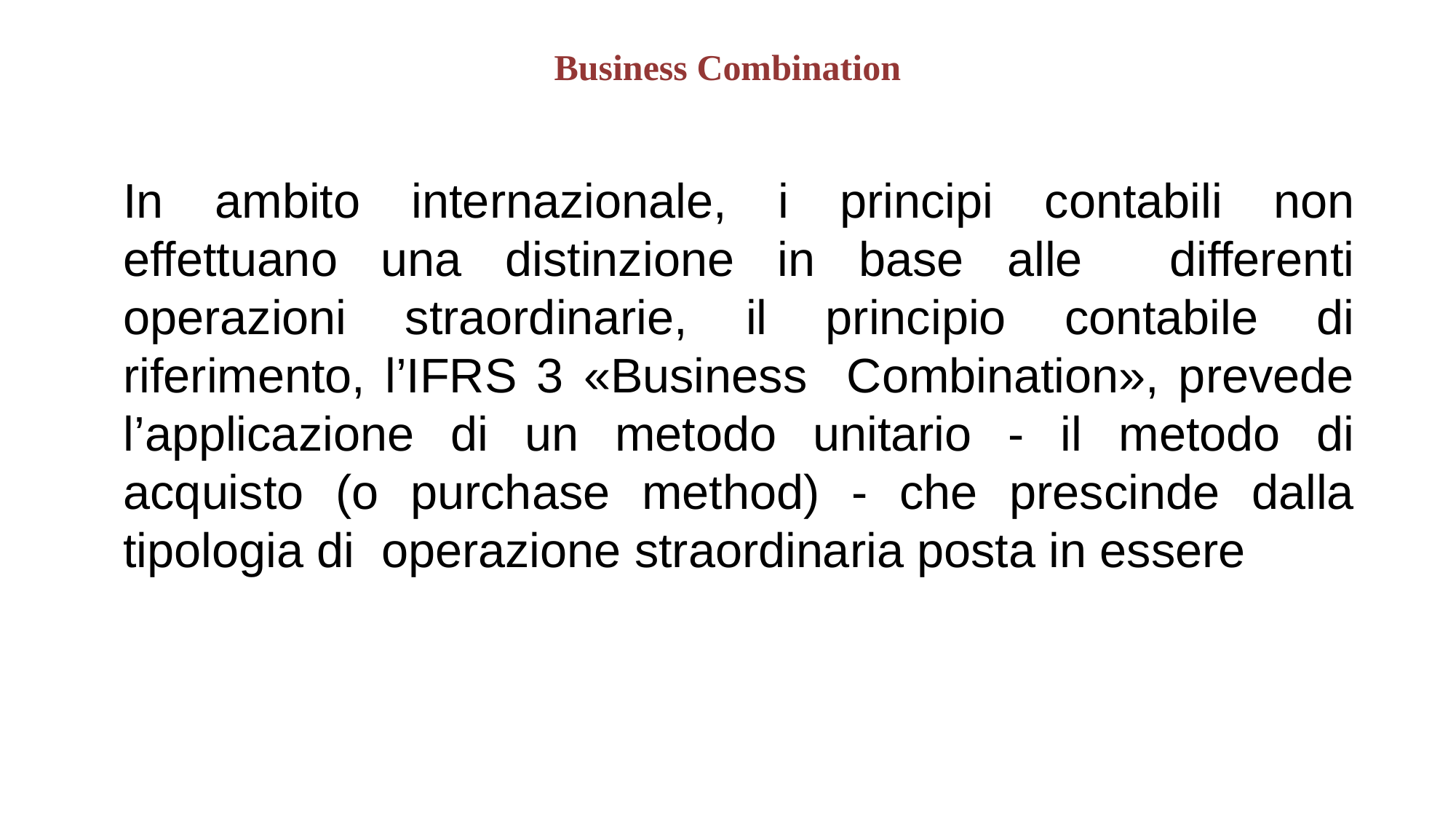

# Business Combination
In ambito internazionale, i principi contabili non effettuano una distinzione in base alle  differenti operazioni straordinarie, il principio contabile di riferimento, l’IFRS 3 «Business  Combination», prevede l’applicazione di un metodo unitario - il metodo di acquisto (o purchase method) - che prescinde dalla tipologia di  operazione straordinaria posta in essere